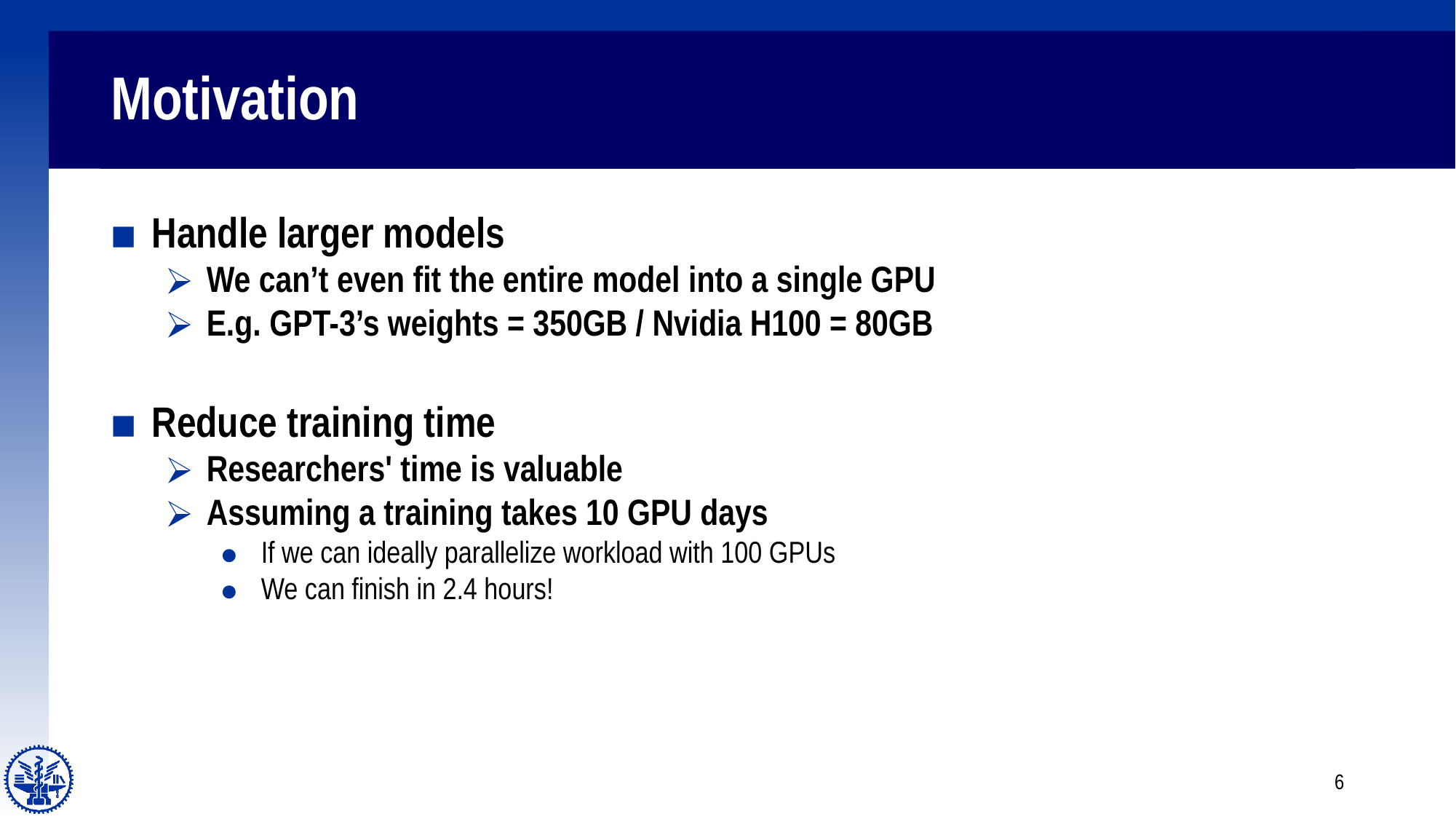

# Motivation
Handle larger models
We can’t even fit the entire model into a single GPU
E.g. GPT-3’s weights = 350GB / Nvidia H100 = 80GB

Reduce training time
Researchers' time is valuable
Assuming a training takes 10 GPU days
If we can ideally parallelize workload with 100 GPUs
We can finish in 2.4 hours!

6